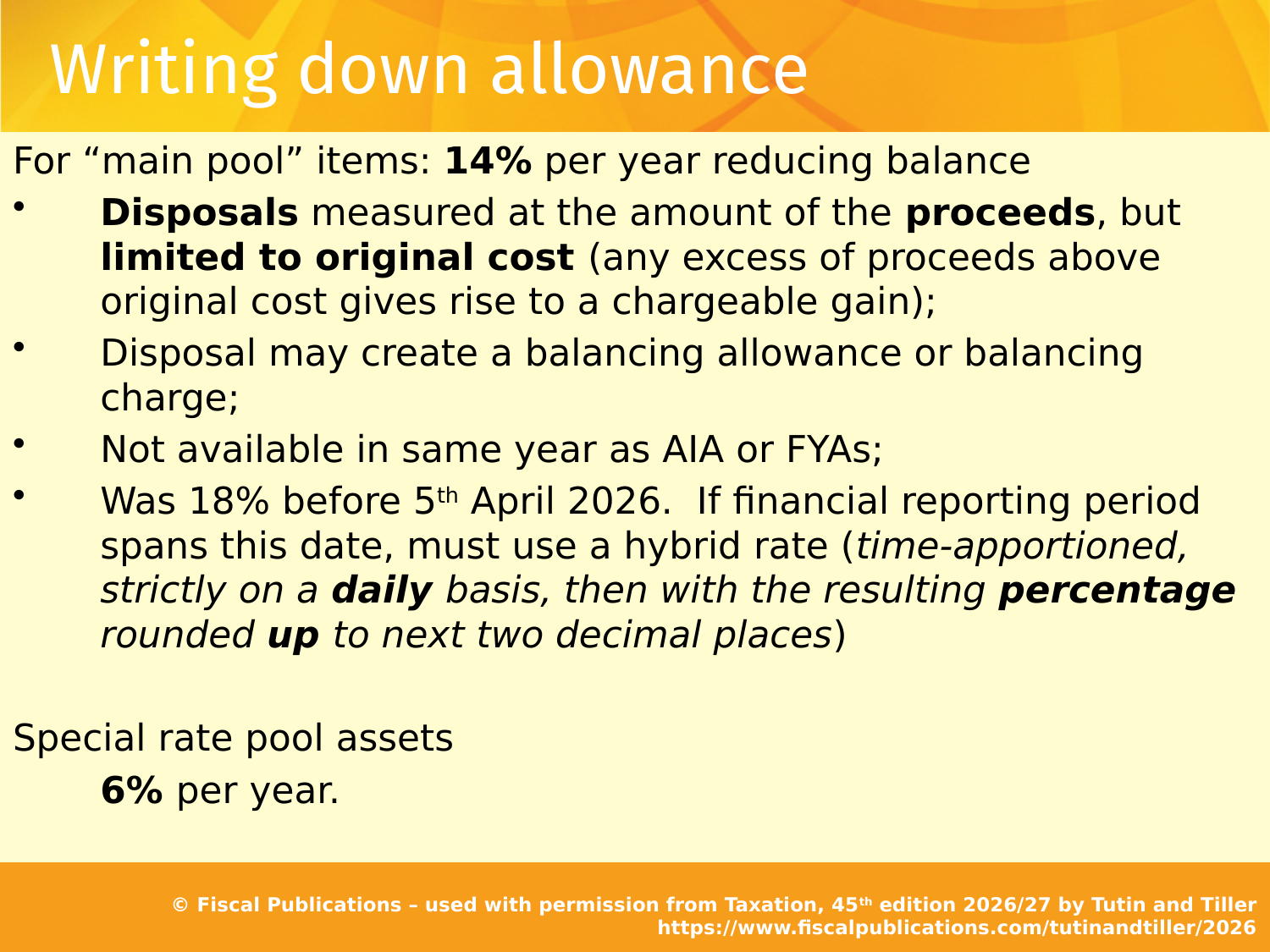

# Writing down allowance
For “main pool” items: 14% per year reducing balance
Disposals measured at the amount of the proceeds, but limited to original cost (any excess of proceeds above original cost gives rise to a chargeable gain);
Disposal may create a balancing allowance or balancing charge;
Not available in same year as AIA or FYAs;
Was 18% before 5th April 2026.  If financial reporting period spans this date, must use a hybrid rate (time-apportioned, strictly on a daily basis, then with the resulting percentage rounded up to next two decimal places)

Special rate pool assets
	6% per year.